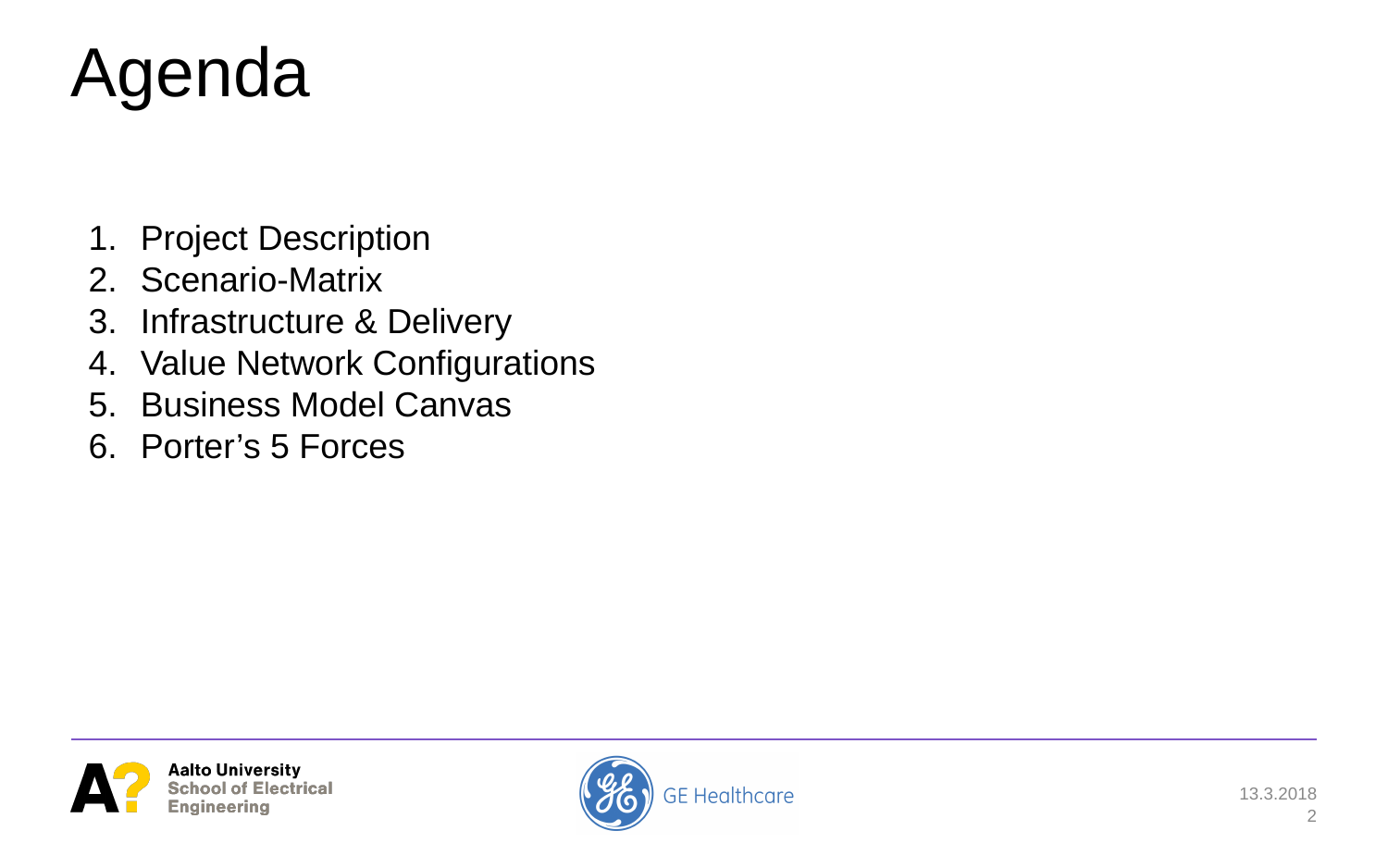

# Agenda

Project Description
Scenario-Matrix
Infrastructure & Delivery
Value Network Configurations
Business Model Canvas
Porter’s 5 Forces

13.3.2018
2